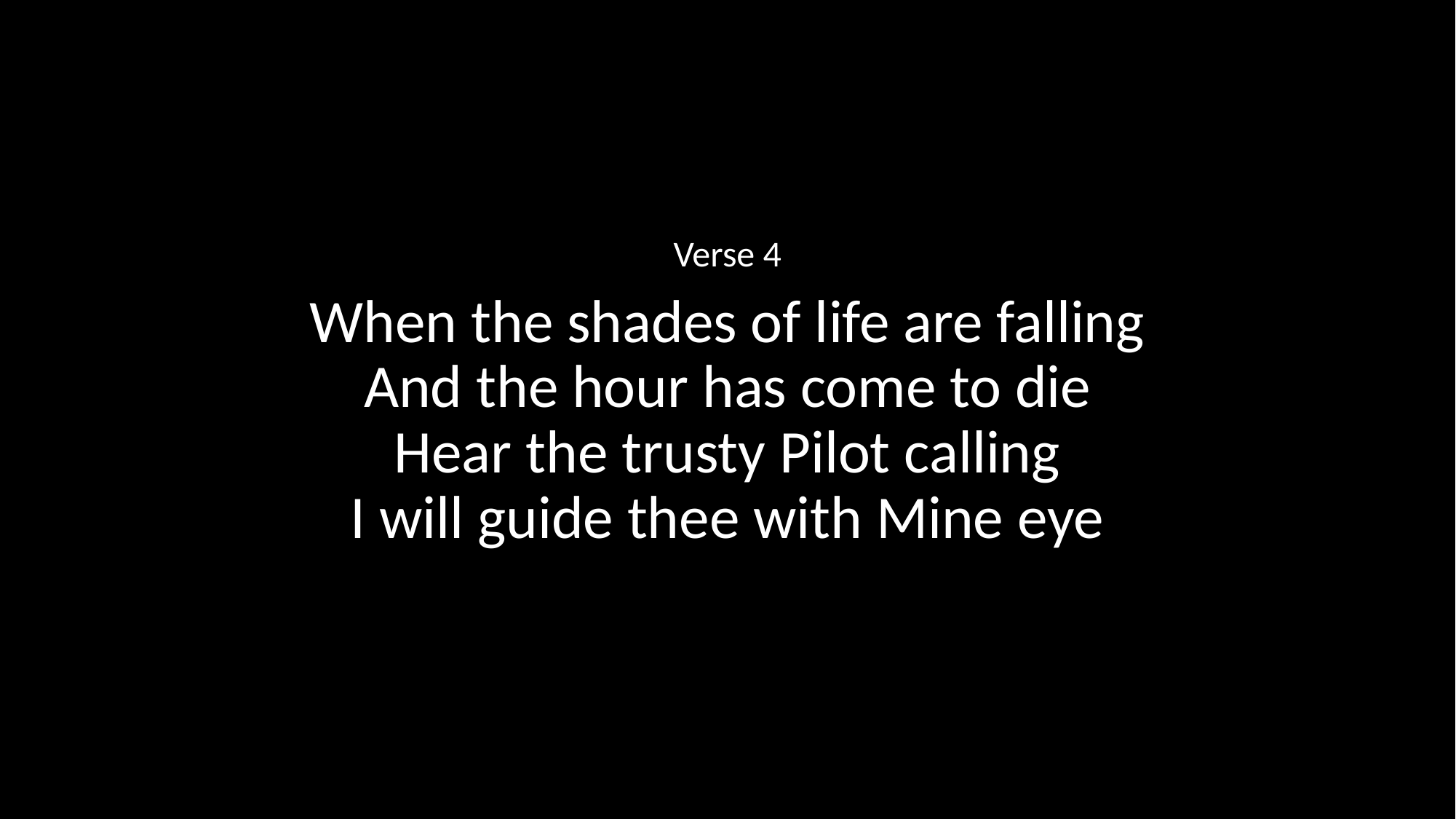

Verse 4
When the shades of life are falling
And the hour has come to die
Hear the trusty Pilot calling
I will guide thee with Mine eye